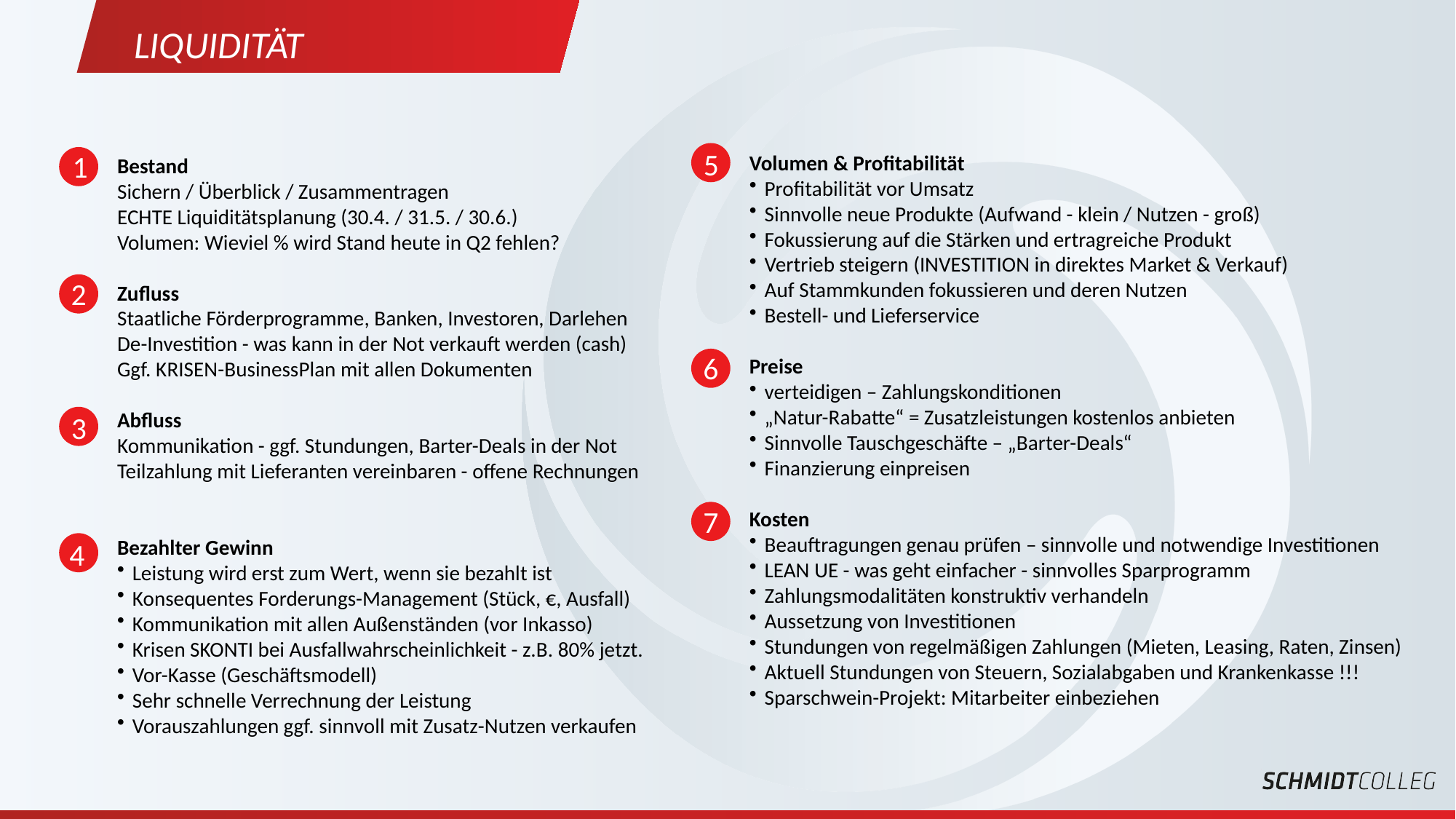

Liquidität
5
1

Volumen & Profitabilität
Profitabilität vor Umsatz
Sinnvolle neue Produkte (Aufwand - klein / Nutzen - groß)
Fokussierung auf die Stärken und ertragreiche Produkt
Vertrieb steigern (INVESTITION in direktes Market & Verkauf)
Auf Stammkunden fokussieren und deren Nutzen
Bestell- und Lieferservice
Preise
verteidigen – Zahlungskonditionen
„Natur-Rabatte“ = Zusatzleistungen kostenlos anbieten
Sinnvolle Tauschgeschäfte – „Barter-Deals“
Finanzierung einpreisen
Kosten
Beauftragungen genau prüfen – sinnvolle und notwendige Investitionen
LEAN UE - was geht einfacher - sinnvolles Sparprogramm
Zahlungsmodalitäten konstruktiv verhandeln
Aussetzung von Investitionen
Stundungen von regelmäßigen Zahlungen (Mieten, Leasing, Raten, Zinsen)
Aktuell Stundungen von Steuern, Sozialabgaben und Krankenkasse !!!
Sparschwein-Projekt: Mitarbeiter einbeziehen
Bestand
Sichern / Überblick / Zusammentragen
ECHTE Liquiditätsplanung (30.4. / 31.5. / 30.6.)
Volumen: Wieviel % wird Stand heute in Q2 fehlen?
Zufluss
Staatliche Förderprogramme, Banken, Investoren, Darlehen
De-Investition - was kann in der Not verkauft werden (cash)
Ggf. KRISEN-BusinessPlan mit allen Dokumenten
Abfluss
Kommunikation - ggf. Stundungen, Barter-Deals in der Not
Teilzahlung mit Lieferanten vereinbaren - offene Rechnungen

Bezahlter Gewinn
Leistung wird erst zum Wert, wenn sie bezahlt ist
Konsequentes Forderungs-Management (Stück, €, Ausfall)
Kommunikation mit allen Außenständen (vor Inkasso)
Krisen SKONTI bei Ausfallwahrscheinlichkeit - z.B. 80% jetzt.
Vor-Kasse (Geschäftsmodell)
Sehr schnelle Verrechnung der Leistung
Vorauszahlungen ggf. sinnvoll mit Zusatz-Nutzen verkaufen

2

6

3

7

4